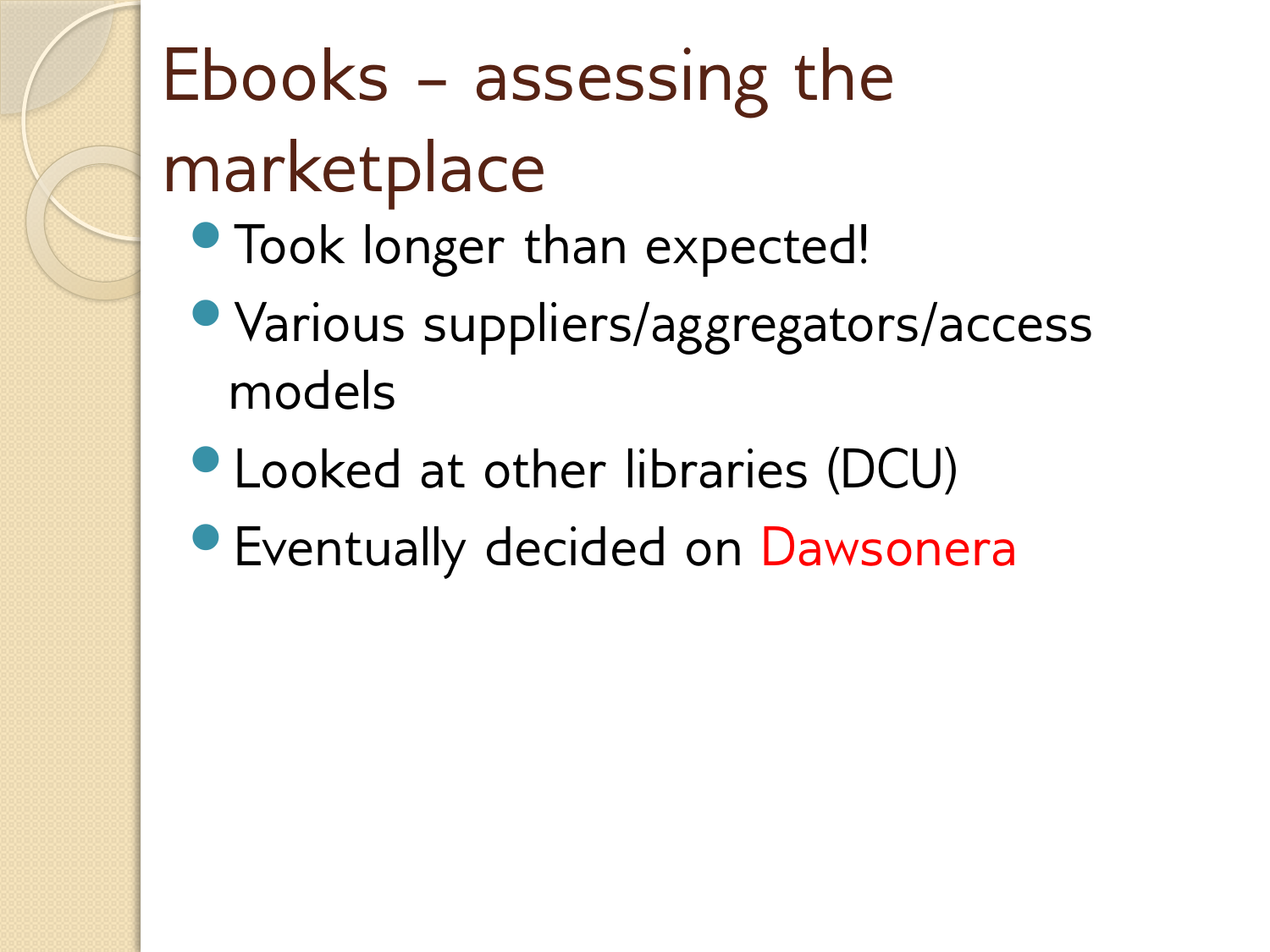

# Ebooks – assessing the marketplace
Took longer than expected!
Various suppliers/aggregators/access models
Looked at other libraries (DCU)
Eventually decided on Dawsonera